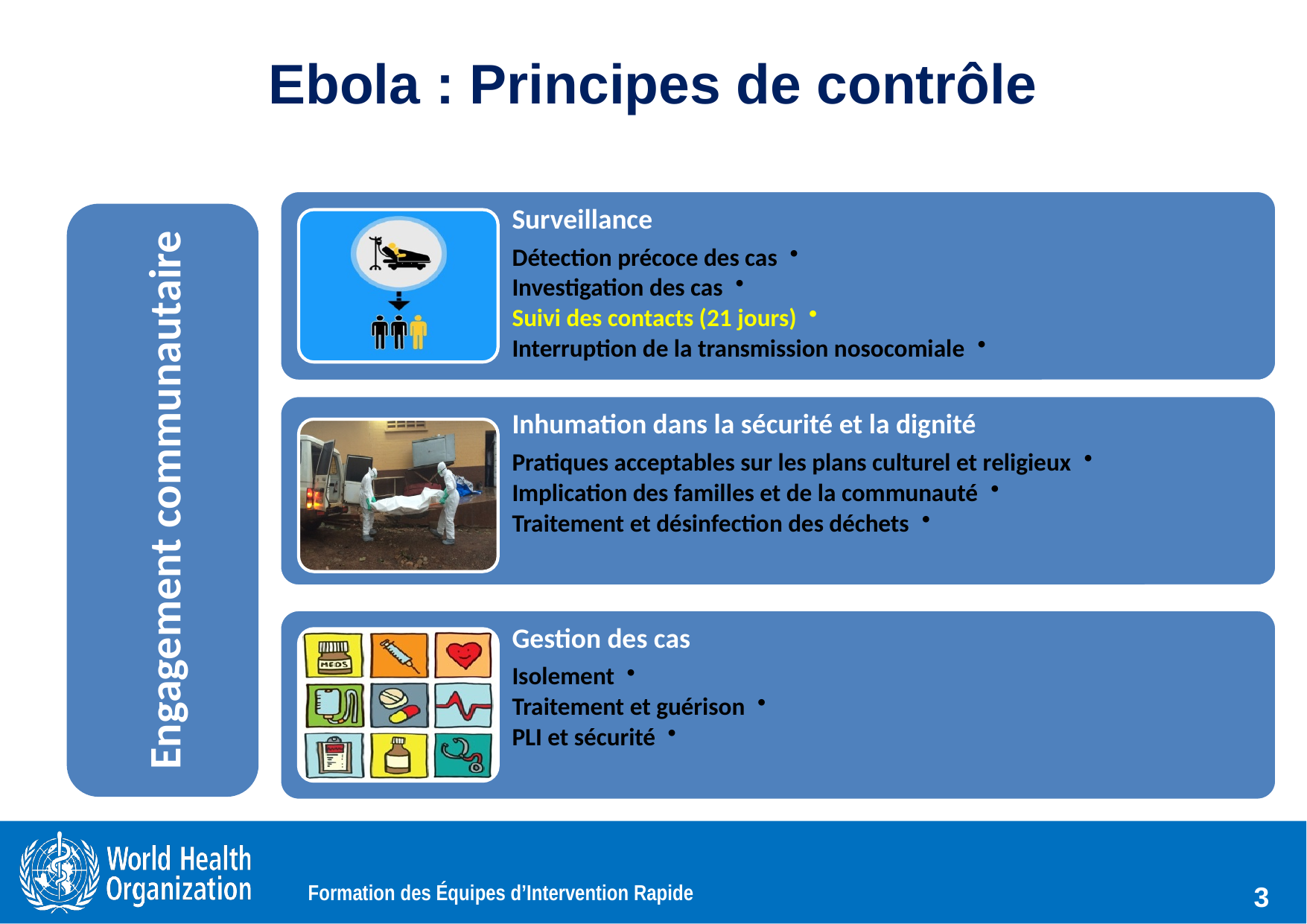

# Ebola : Principes de contrôle
Surveillance
Détection précoce des cas
Investigation des cas
Suivi des contacts (21 jours)
Interruption de la transmission nosocomiale
Inhumation dans la sécurité et la dignité
Pratiques acceptables sur les plans culturel et religieux
Implication des familles et de la communauté
Traitement et désinfection des déchets
Gestion des cas
Isolement
Traitement et guérison
PLI et sécurité
Engagement communautaire